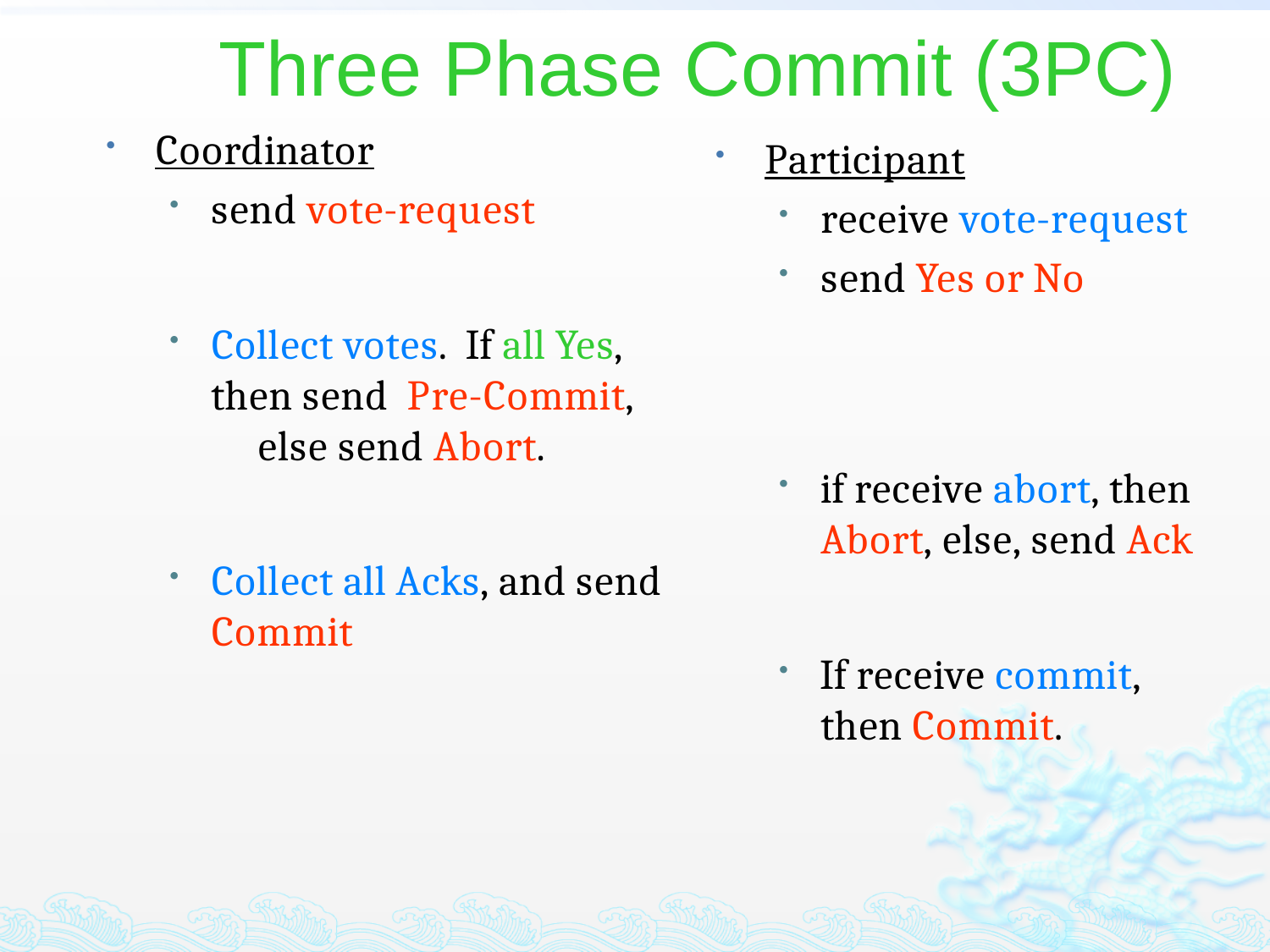

# Three Phase Commit (3PC)
Coordinator
send vote-request

Collect votes.  If all Yes, then send  Pre-Commit,          else send Abort.

Collect all Acks, and send Commit

Participant
receive vote-request
send Yes or No

if receive abort, then Abort, else, send Ack

If receive commit, then Commit.